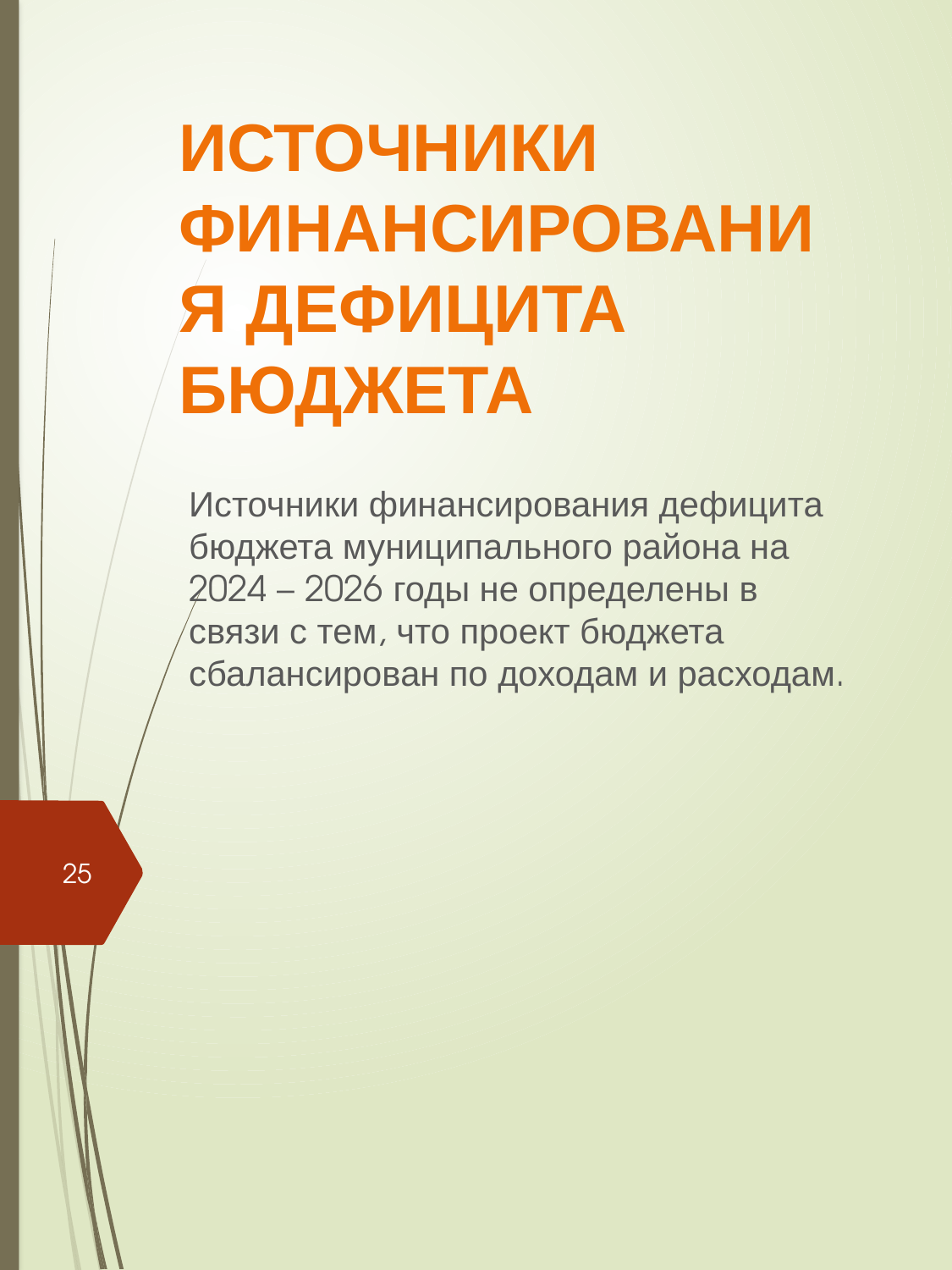

# ИСТОЧНИКИ ФИНАНСИРОВАНИЯ ДЕФИЦИТА БЮДЖЕТА
Источники финансирования дефицита бюджета муниципального района на 2024 – 2026 годы не определены в связи с тем, что проект бюджета сбалансирован по доходам и расходам.
25